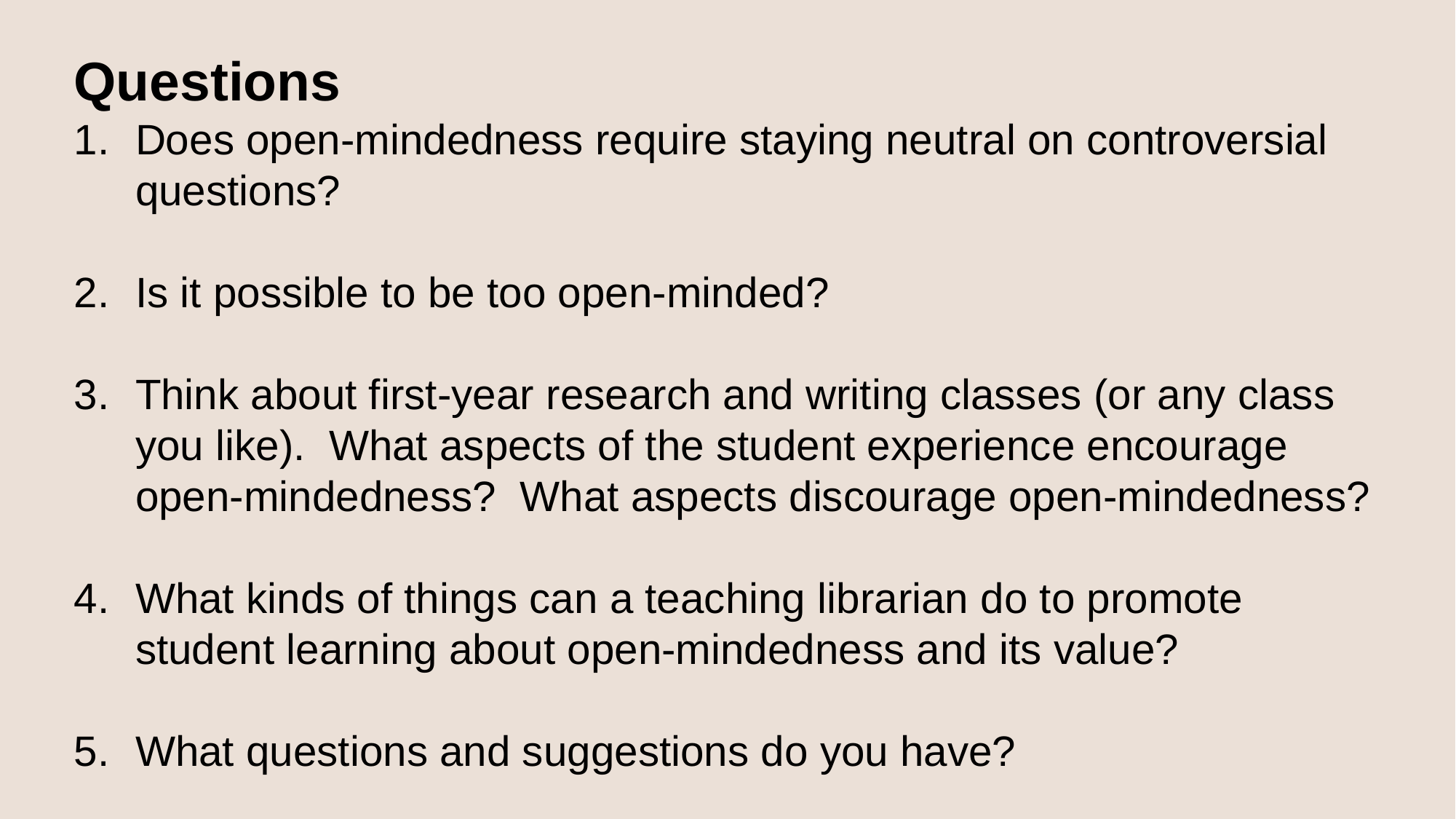

Questions
Does open-mindedness require staying neutral on controversial questions?

Is it possible to be too open-minded?

Think about first-year research and writing classes (or any class you like).  What aspects of the student experience encourage open-mindedness?  What aspects discourage open-mindedness?

What kinds of things can a teaching librarian do to promote student learning about open-mindedness and its value?

What questions and suggestions do you have?